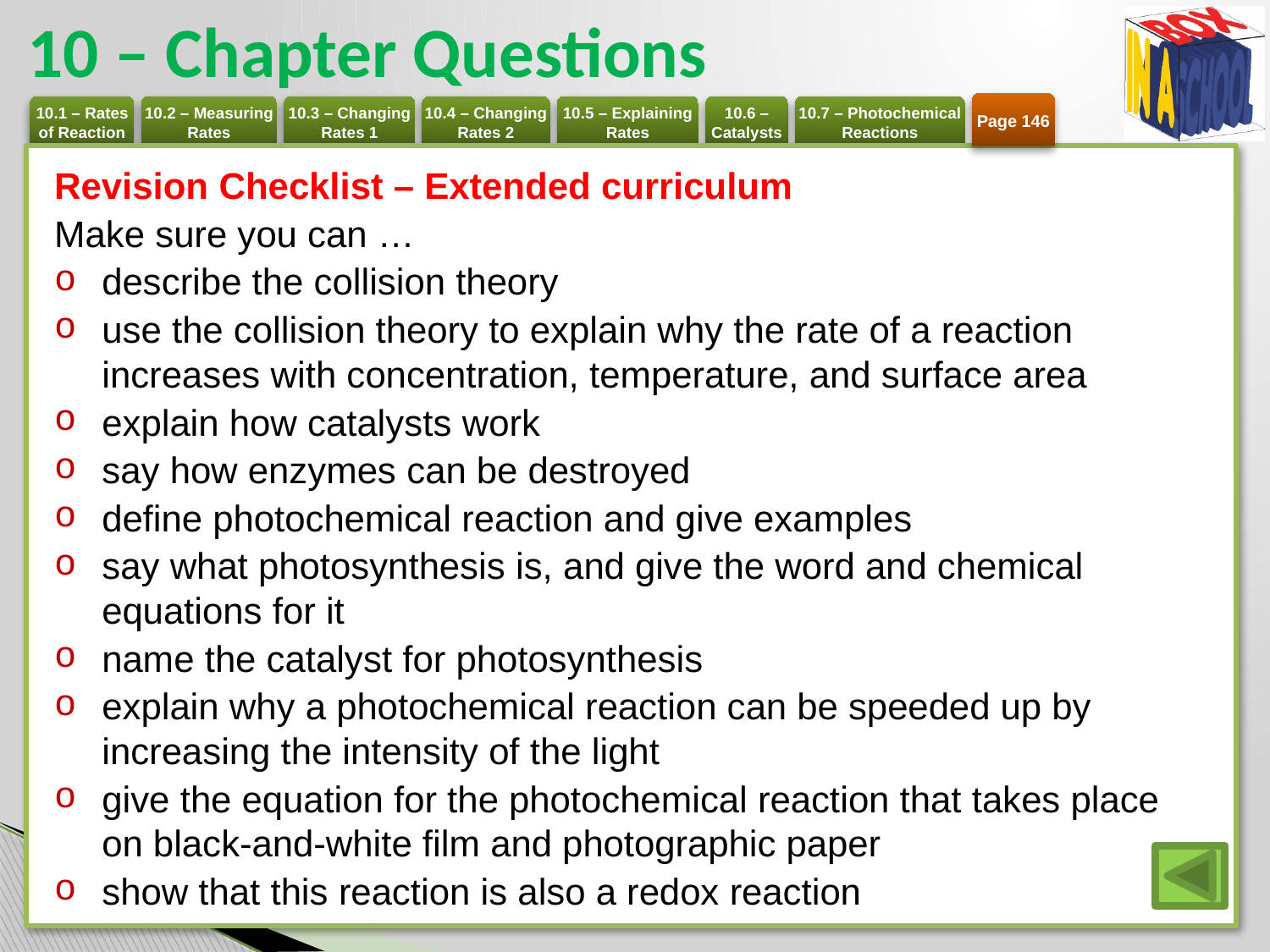

# 10 – Chapter Questions
Page 146
Revision Checklist – Extended curriculum
Make sure you can …
describe the collision theory
use the collision theory to explain why the rate of a reaction increases with concentration, temperature, and surface area
explain how catalysts work
say how enzymes can be destroyed
define photochemical reaction and give examples
say what photosynthesis is, and give the word and chemical equations for it
name the catalyst for photosynthesis
explain why a photochemical reaction can be speeded up by increasing the intensity of the light
give the equation for the photochemical reaction that takes place on black-and-white film and photographic paper
show that this reaction is also a redox reaction